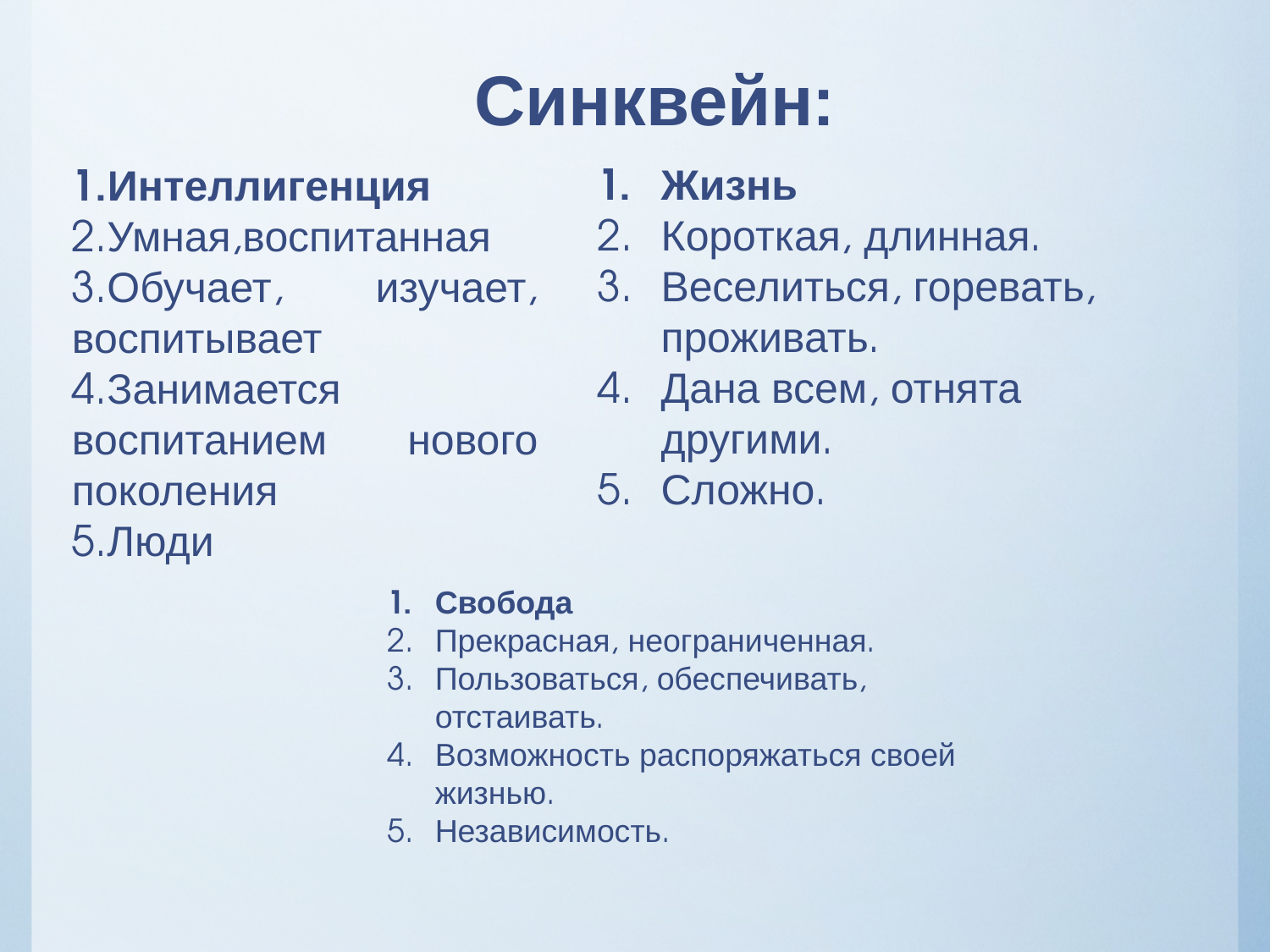

# Синквейн:
1.Интеллигенция
2.Умная,воспитанная
3.Обучает, изучает, воспитывает
4.Занимается воспитанием нового поколения
5.Люди

Жизнь
Короткая, длинная.
Веселиться, горевать, проживать.
Дана всем, отнята другими.
Сложно.
Свобода
Прекрасная, неограниченная.
Пользоваться, обеспечивать, отстаивать.
Возможность распоряжаться своей жизнью.
Независимость.